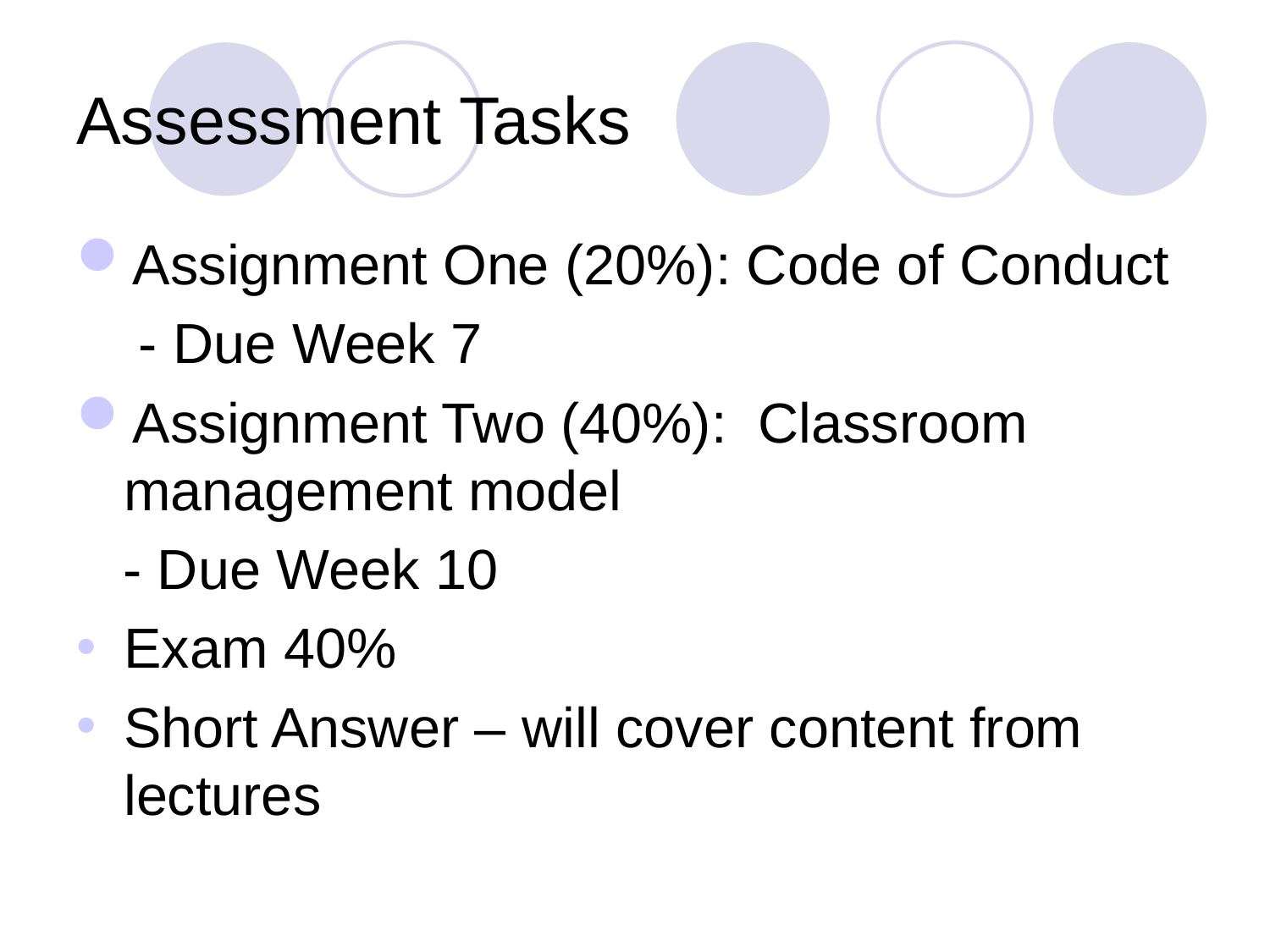

# Assessment Tasks
Assignment One (20%): Code of Conduct
    - Due Week 7
Assignment Two (40%):  Classroom management model
   - Due Week 10
Exam 40%
Short Answer – will cover content from lectures